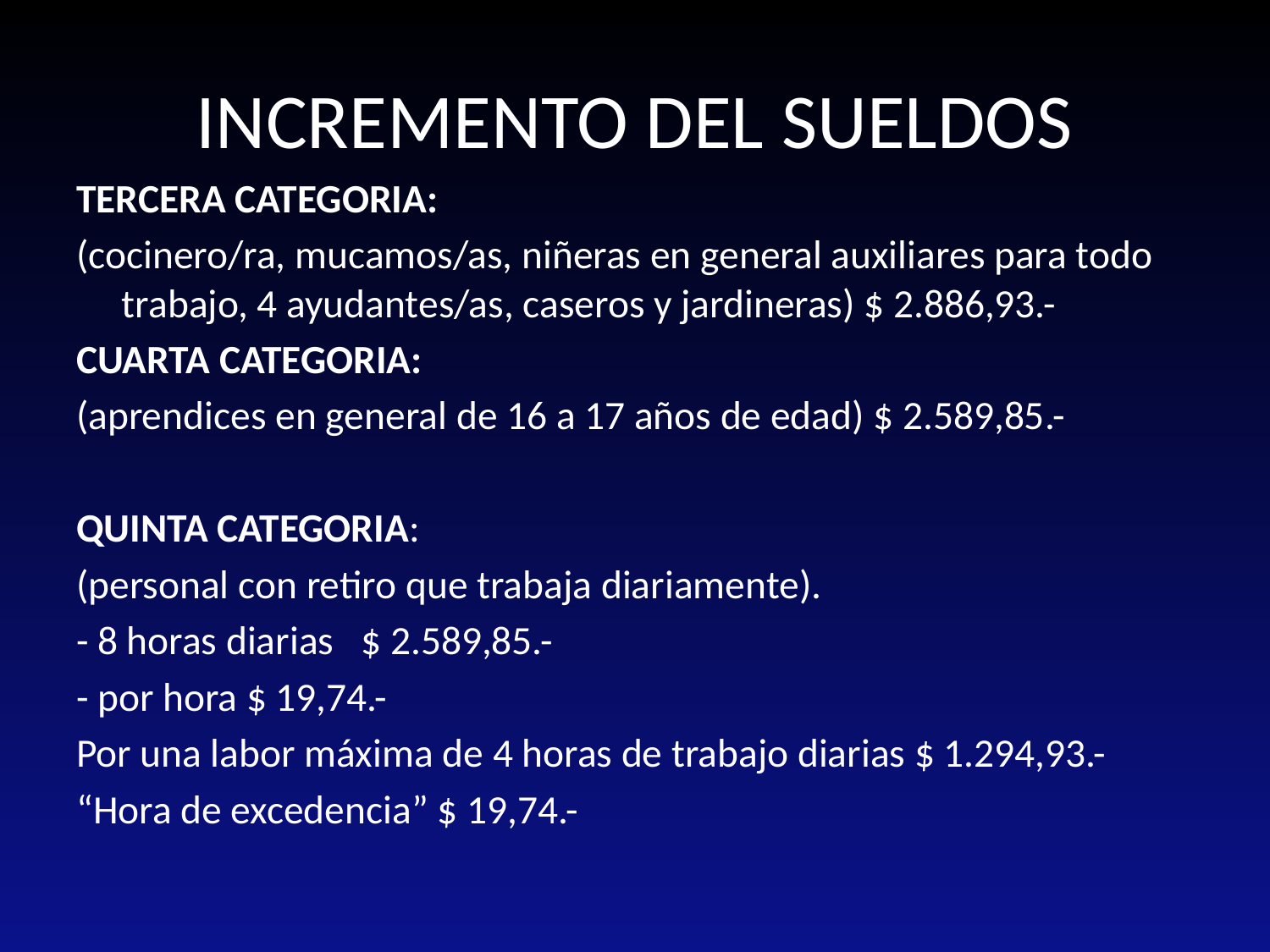

# INCREMENTO DEL SUELDOS
TERCERA CATEGORIA:
(cocinero/ra, mucamos/as, niñeras en general auxiliares para todo trabajo, 4 ayudantes/as, caseros y jardineras) $ 2.886,93.-
CUARTA CATEGORIA:
(aprendices en general de 16 a 17 años de edad) $ 2.589,85.-

QUINTA CATEGORIA:
(personal con retiro que trabaja diariamente).
- 8 horas diarias   $ 2.589,85.-
- por hora $ 19,74.-
Por una labor máxima de 4 horas de trabajo diarias $ 1.294,93.-
“Hora de excedencia” $ 19,74.-